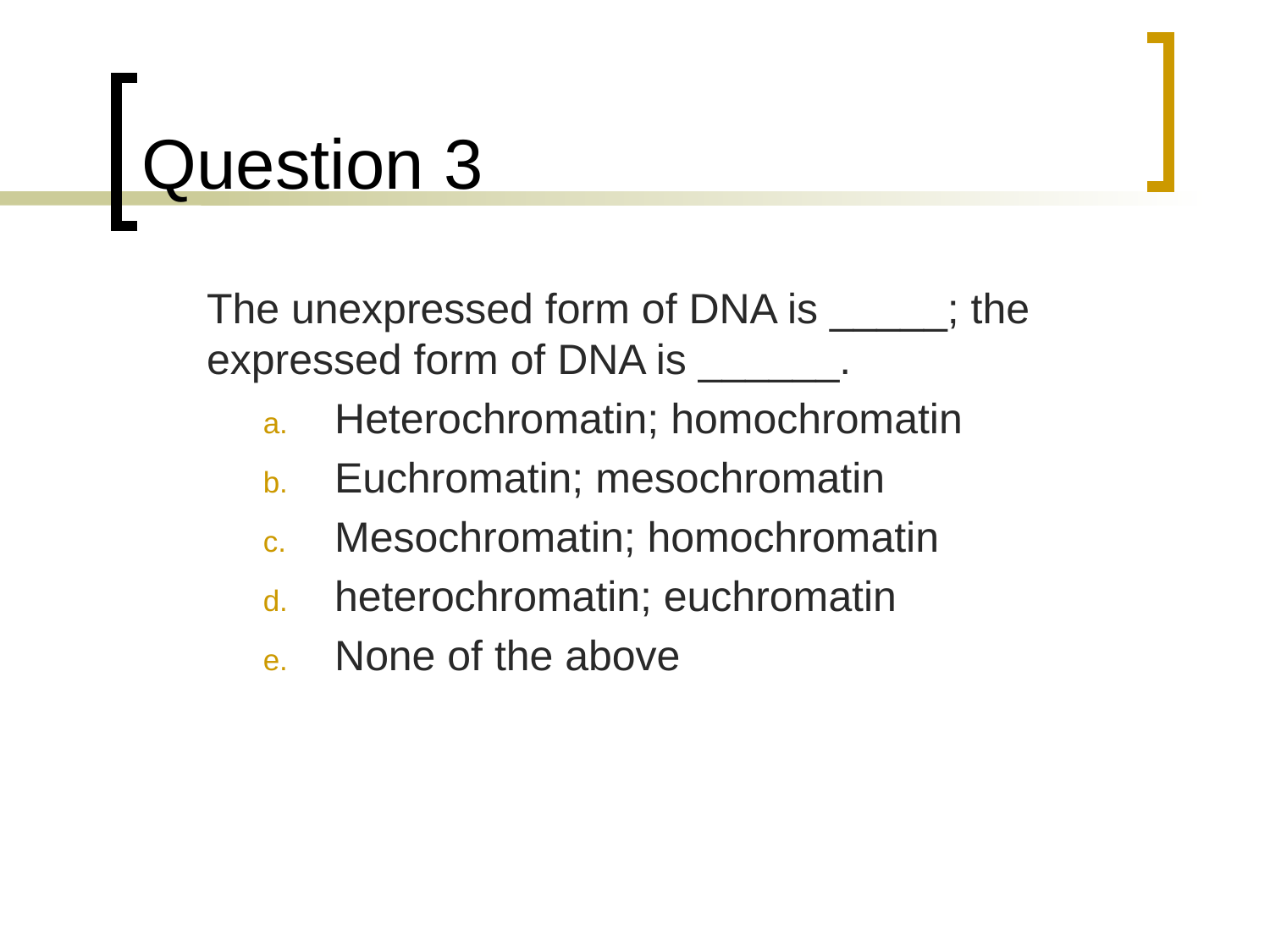

# Question 3
	The unexpressed form of DNA is _____; the expressed form of DNA is ______.
Heterochromatin; homochromatin
Euchromatin; mesochromatin
Mesochromatin; homochromatin
heterochromatin; euchromatin
None of the above